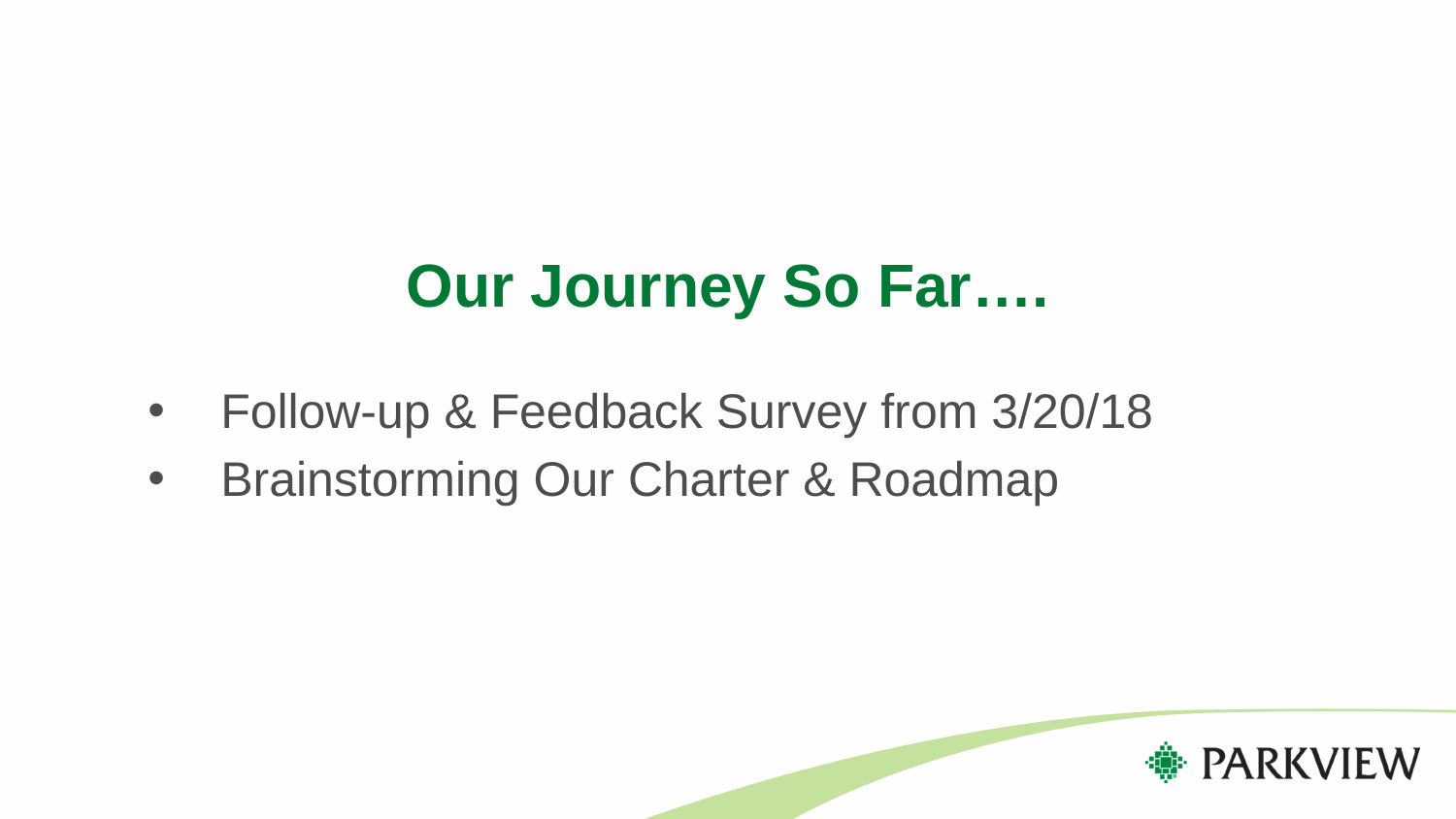

# Our Journey So Far….
Follow-up & Feedback Survey from 3/20/18
Brainstorming Our Charter & Roadmap